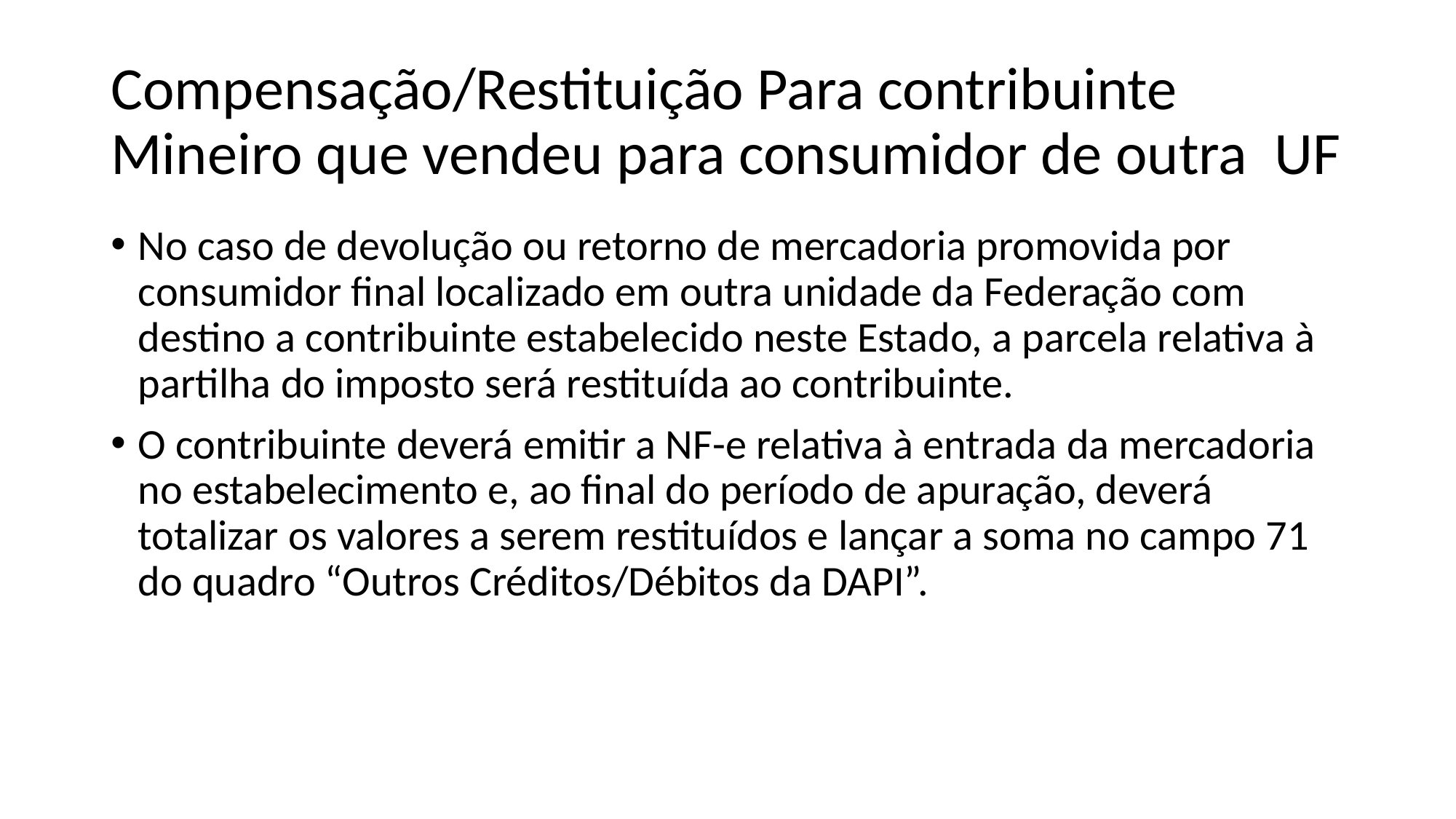

# Compensação/Restituição Para contribuinte Mineiro que vendeu para consumidor de outra  UF
No caso de devolução ou retorno de mercadoria promovida por consumidor final localizado em outra unidade da Federação com destino a contribuinte estabelecido neste Estado, a parcela relativa à partilha do imposto será restituída ao contribuinte.
O contribuinte deverá emitir a NF-e relativa à entrada da mercadoria no estabelecimento e, ao final do período de apuração, deverá totalizar os valores a serem restituídos e lançar a soma no campo 71 do quadro “Outros Créditos/Débitos da DAPI”.